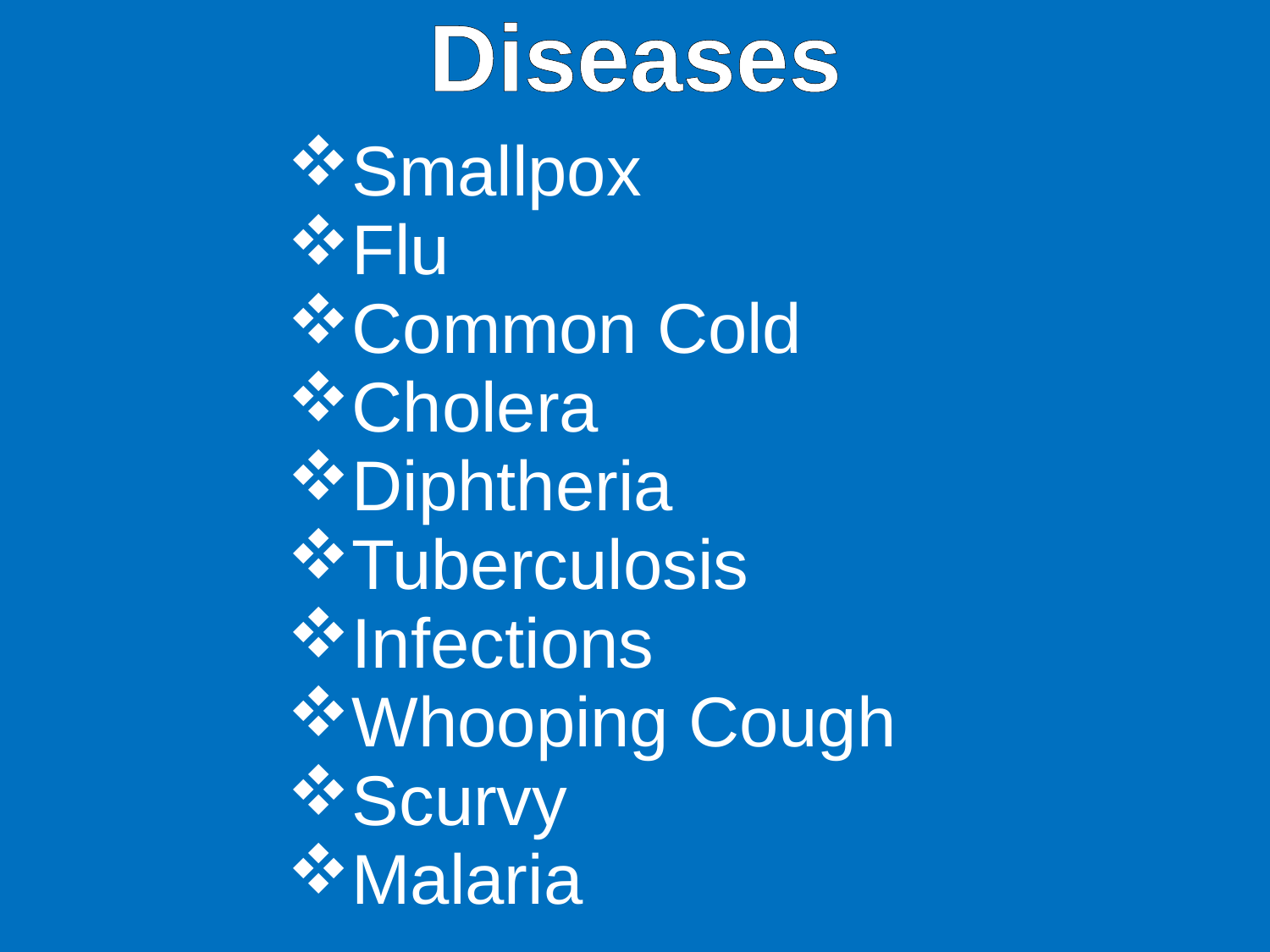

Diseases
Smallpox
Flu
Common Cold
Cholera
Diphtheria
Tuberculosis
Infections
Whooping Cough
Scurvy
Malaria